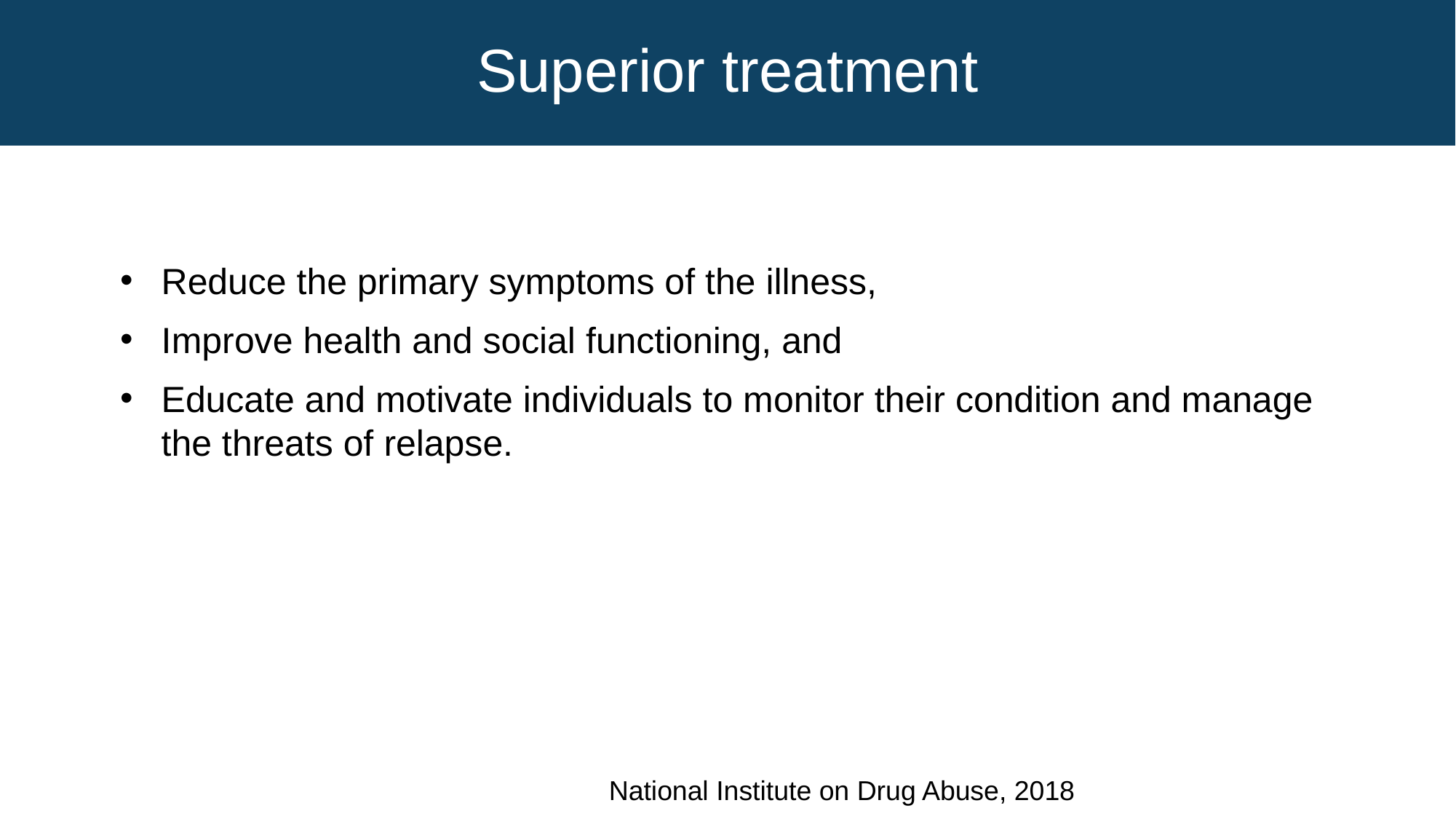

# Superior treatment

Reduce the primary symptoms of the illness,
Improve health and social functioning, and
Educate and motivate individuals to monitor their condition and manage the threats of relapse.
National Institute on Drug Abuse, 2018